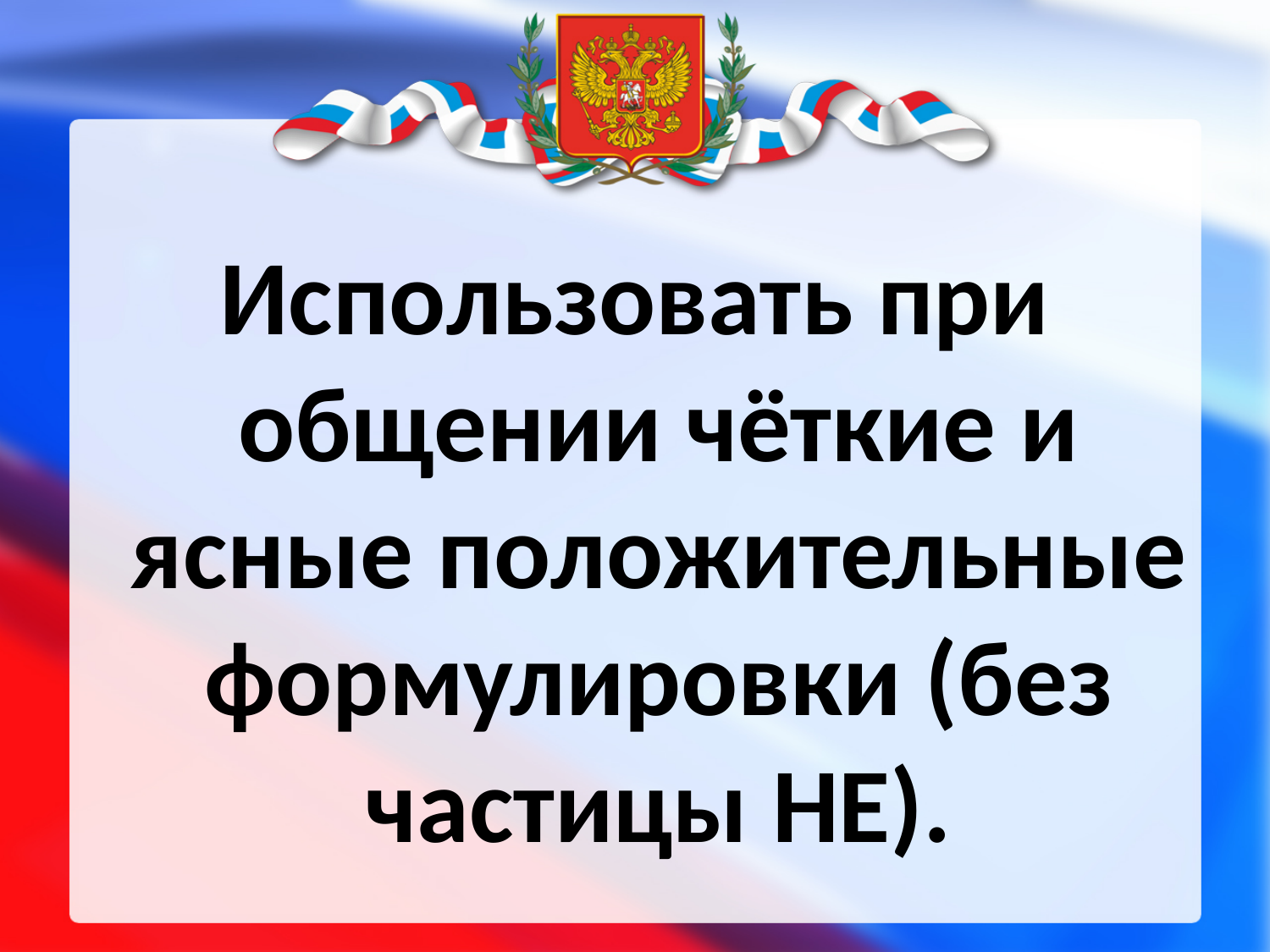

Использовать при общении чёткие и ясные положительные формулировки (без частицы НЕ).